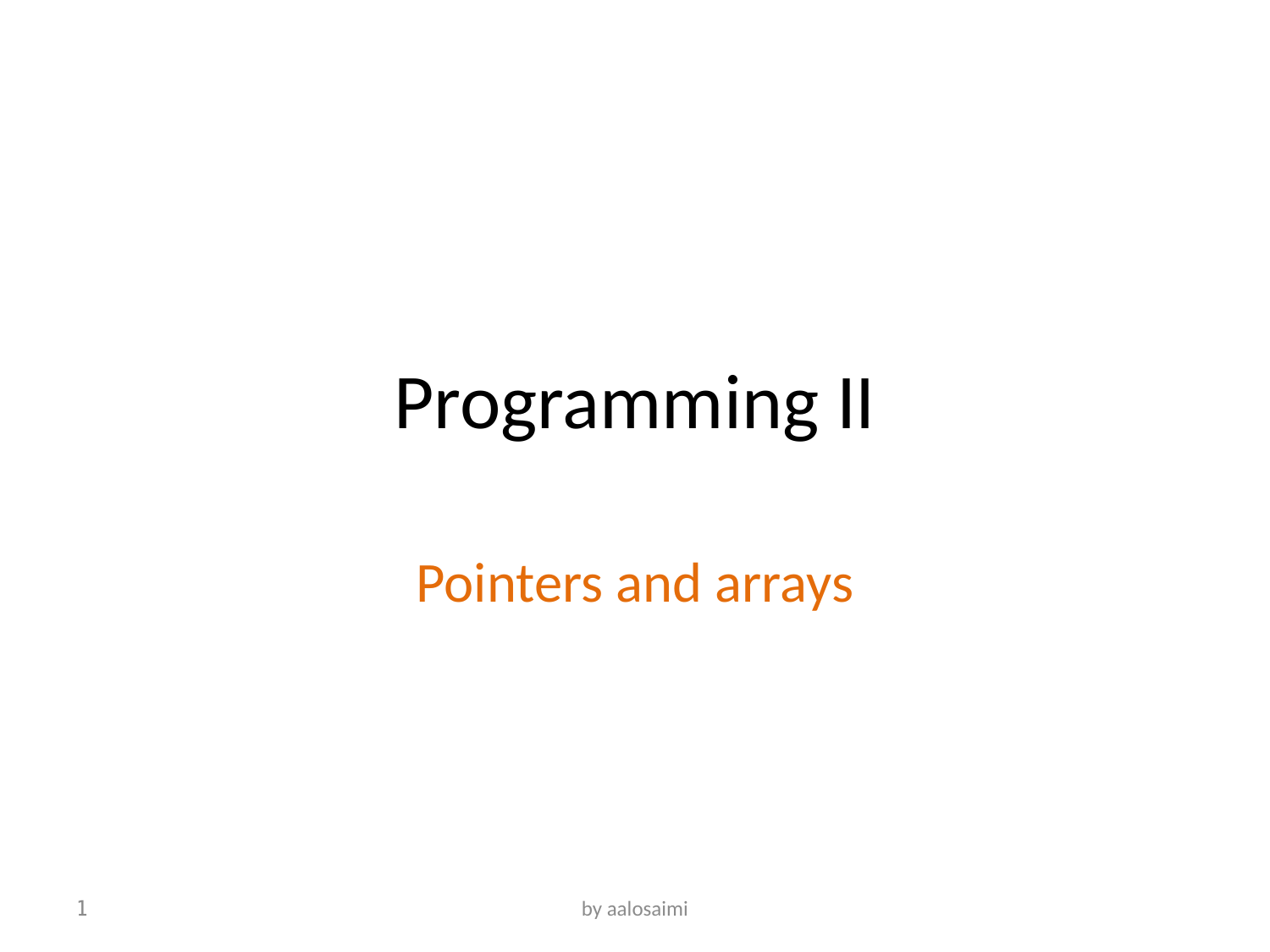

# Programming II
Pointers and arrays
1
by aalosaimi